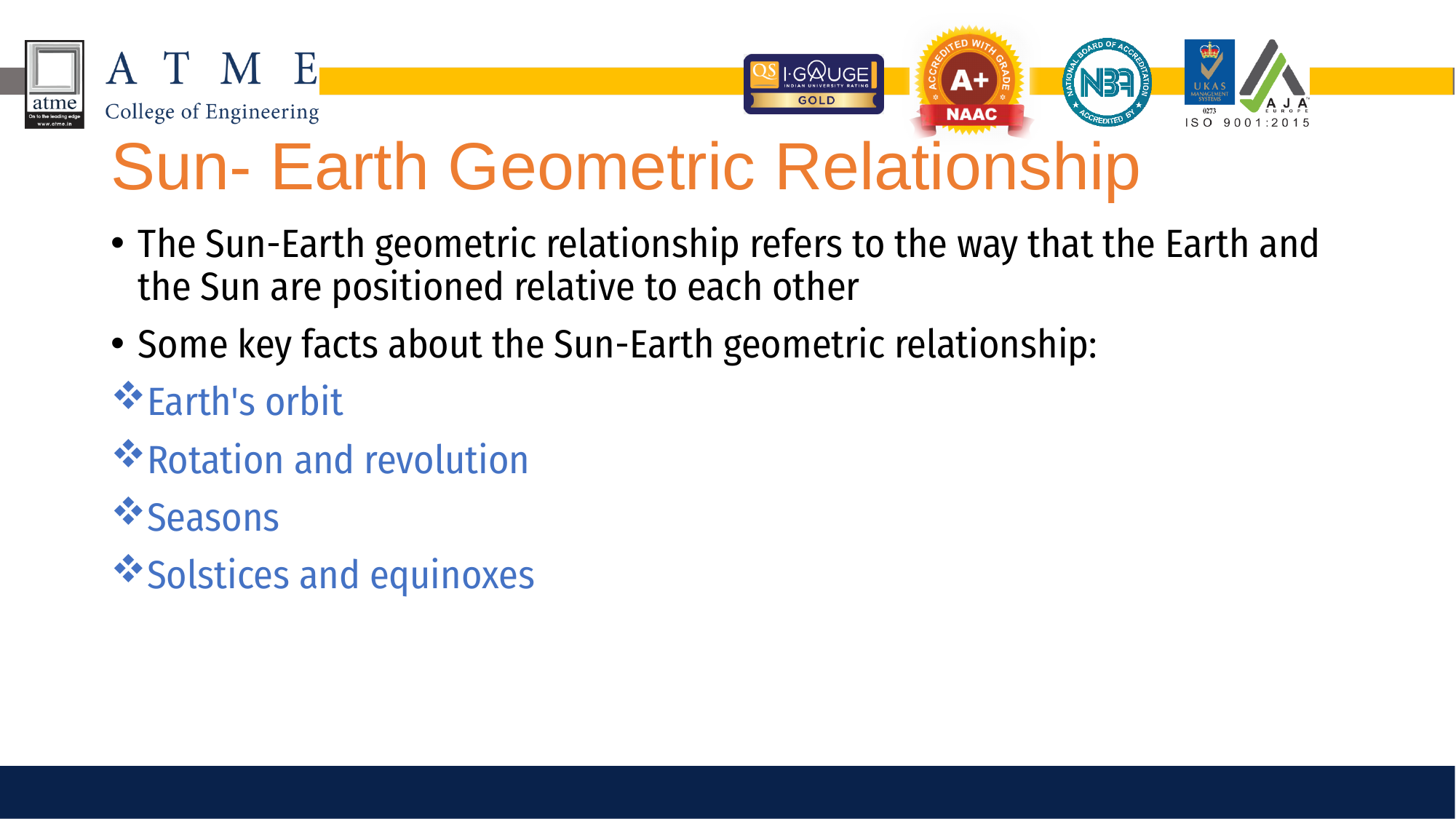

# Sun- Earth Geometric Relationship
The Sun-Earth geometric relationship refers to the way that the Earth and the Sun are positioned relative to each other
Some key facts about the Sun-Earth geometric relationship:
Earth's orbit
Rotation and revolution
Seasons
Solstices and equinoxes